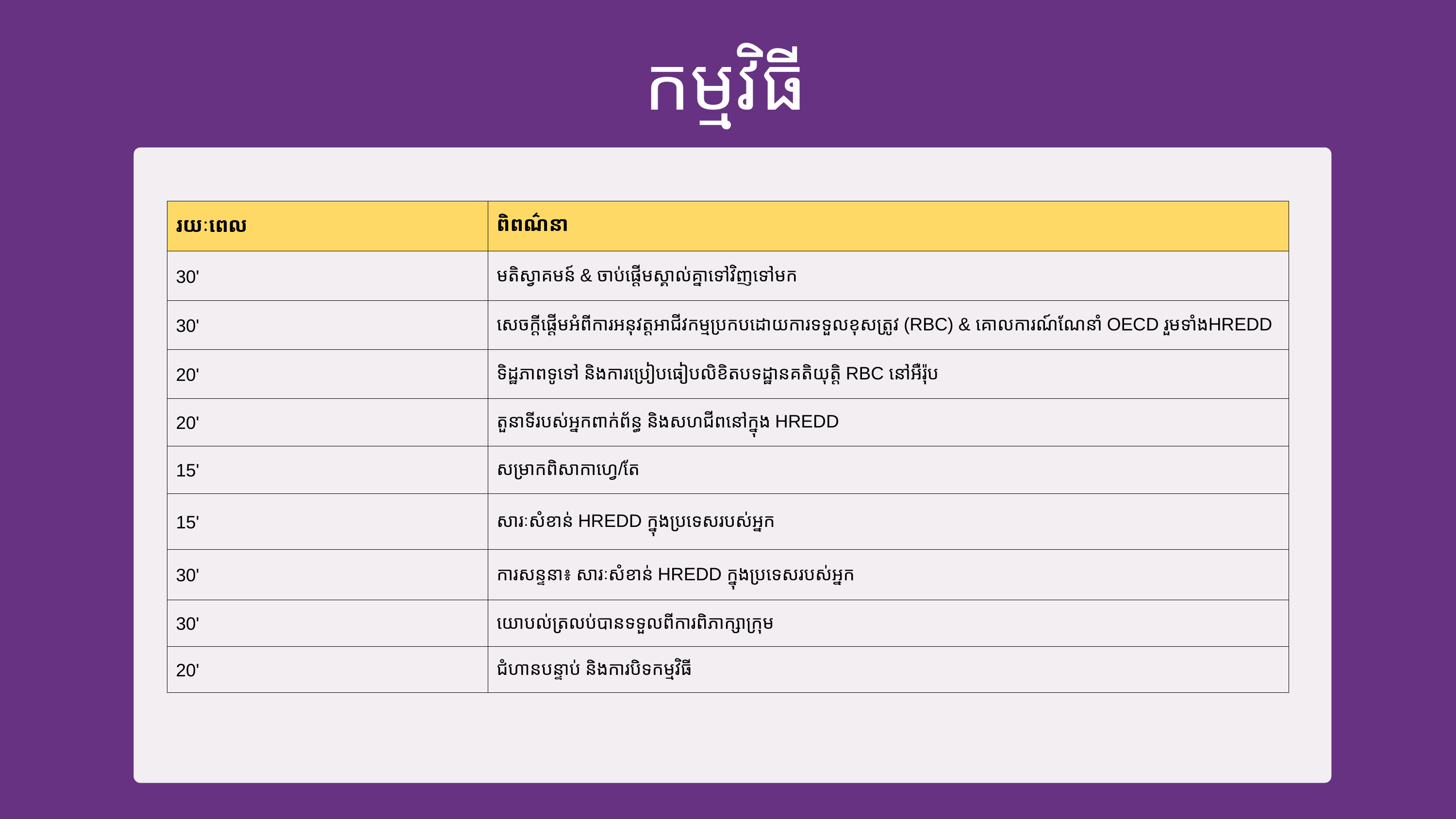

កម្មវិធី

| រយៈពេល | ពិពណ៌នា |
| --- | --- |
| 30' | មតិ​ស្វាគមន៍ & ចាប់ផ្ដើមស្គាល់គ្នាទៅវិញ​ទៅមក |
| 30' | សេចក្ដី​ផ្ដើម​អំពី​ការ​អនុវត្ត​អាជីវកម្មប្រកបដោយ​ការ​ទទួលខុស​ត្រូវ (RBC) & គោលការណ៍ណែនាំ OECD រួម​ទាំងHREDD |
| 20' | ទិដ្ឋភាព​ទូទៅ​ និងការប្រៀបធៀបលិខិត​បទដ្ឋាន​គតិយុត្តិ RBC នៅ​អឺរ៉ុប​ |
| 20' | តួនាទី​របស់​អ្នក​ពាក់ព័ន្ធ និង​សហជីពនៅក្នុង​ HREDD |
| 15' | សម្រាក​ពិសាកាហ្វេ/តែ​ |
| 15' | សារៈសំខាន់ HREDD ក្នុងប្រទេស​របស់​អ្នក​ |
| 30' | ការសន្ទនា៖ សារៈសំខាន់ HREDD ក្នុងប្រទេស​របស់​អ្នក |
| 30' | យោបល់​ត្រលប់​បាន​ទទួល​ពីការ​ពិភាក្សា​ក្រុម​ |
| 20' | ជំហាន​បន្ទាប់ និងការបិទកម្មវិធី​ |